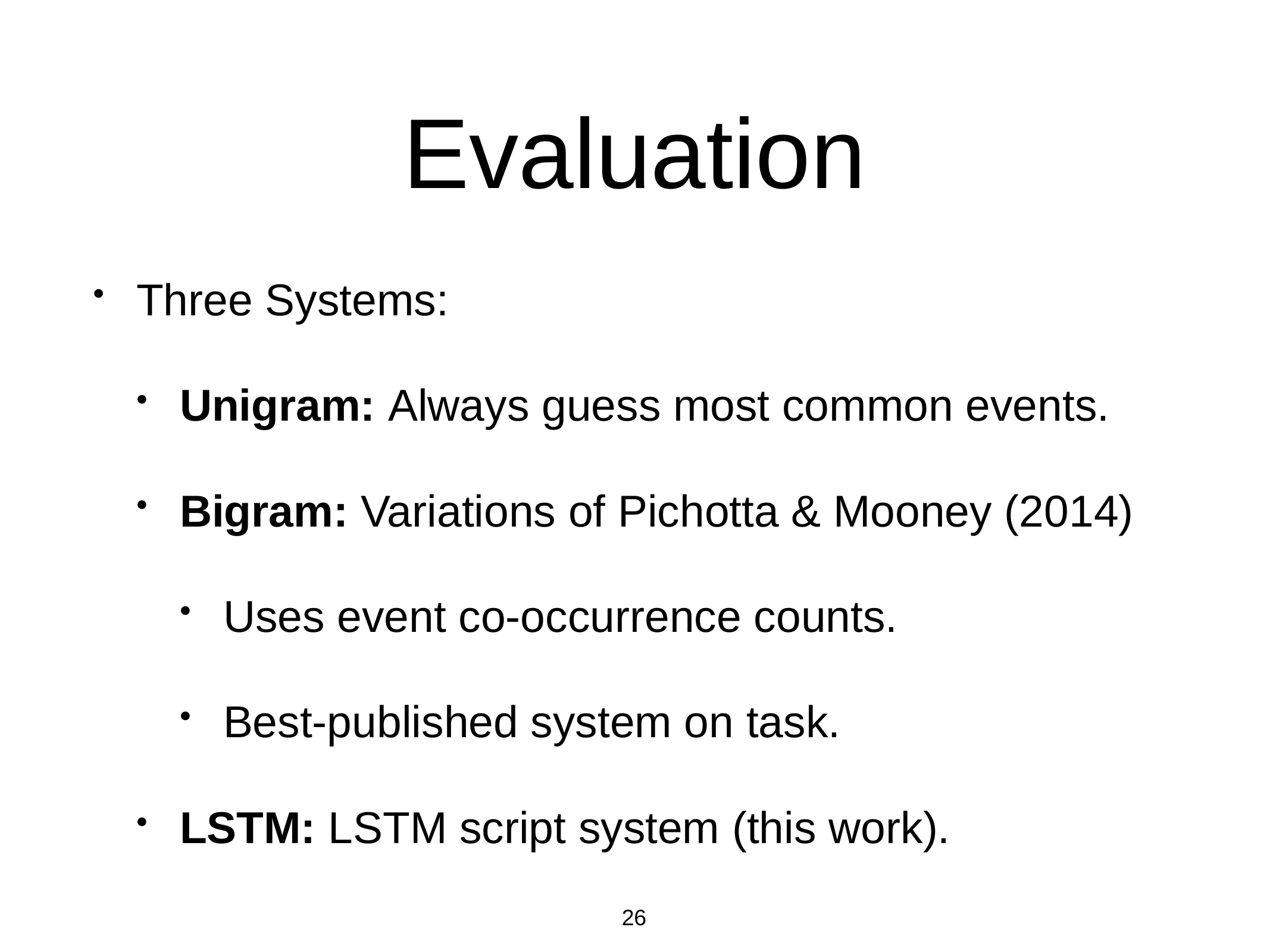

# Evaluation
Three Systems:
Unigram: Always guess most common events.
Bigram: Variations of Pichotta & Mooney (2014)
Uses event co-occurrence counts.
Best-published system on task.
LSTM: LSTM script system (this work).
26